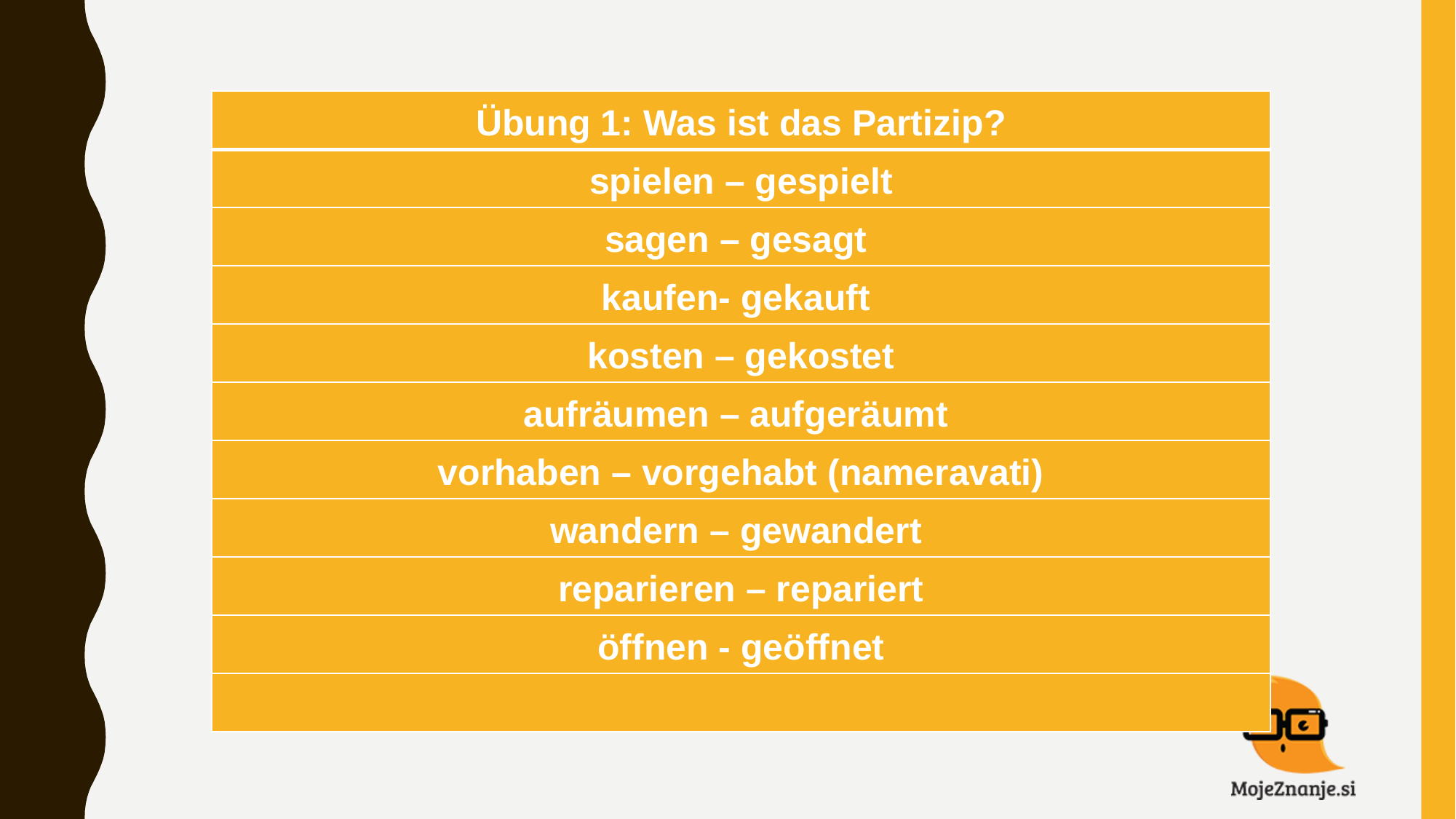

#
| Übung 1: Was ist das Partizip? |
| --- |
| spielen – gespielt |
| sagen – gesagt |
| kaufen- gekauft |
| kosten – gekostet |
| aufräumen – aufgeräumt |
| vorhaben – vorgehabt (nameravati) |
| wandern – gewandert |
| reparieren – repariert |
| öffnen - geöffnet |
|  |